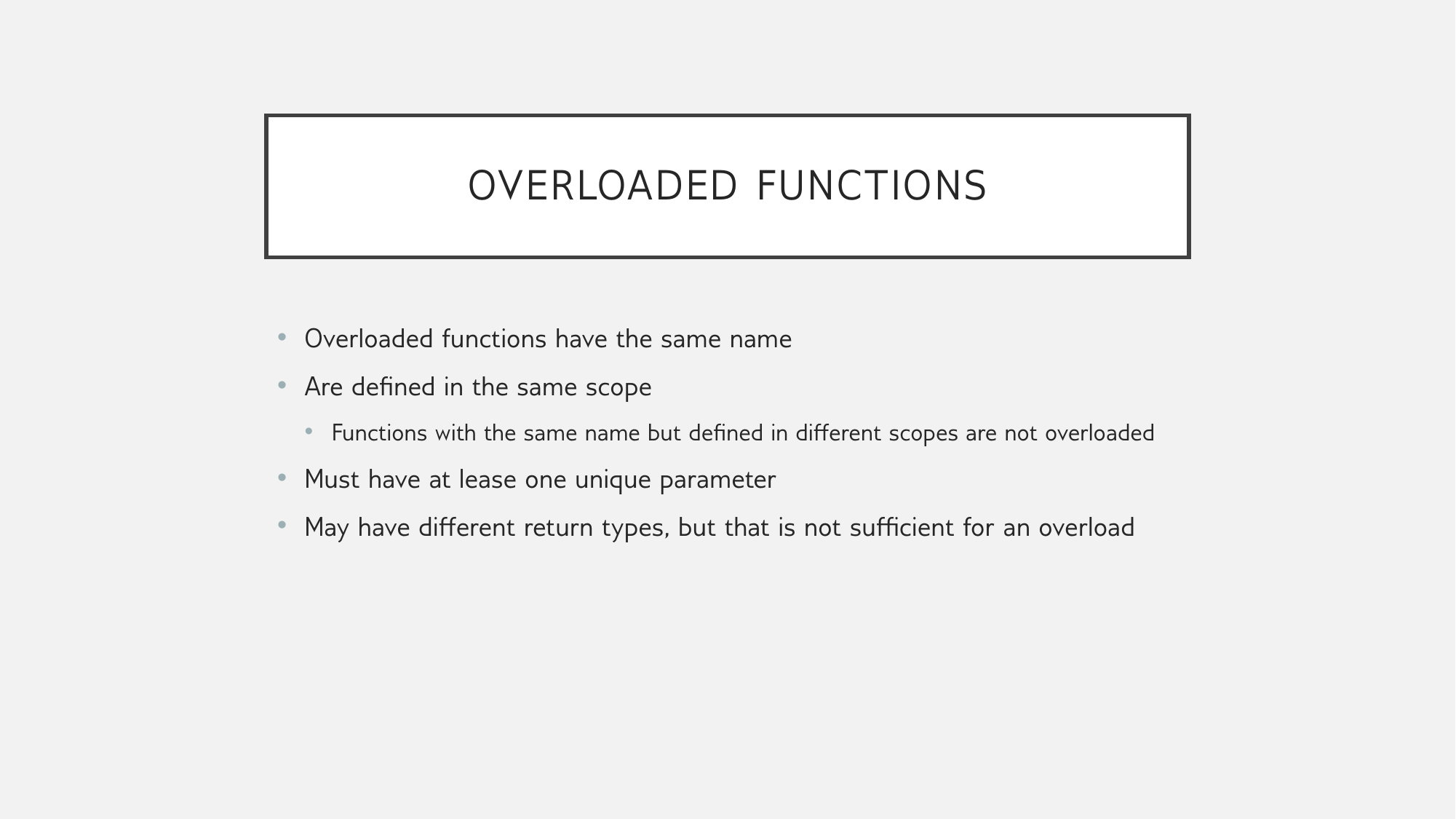

# Overloaded Functions
Overloaded functions have the same name
Are defined in the same scope
Functions with the same name but defined in different scopes are not overloaded
Must have at lease one unique parameter
May have different return types, but that is not sufficient for an overload